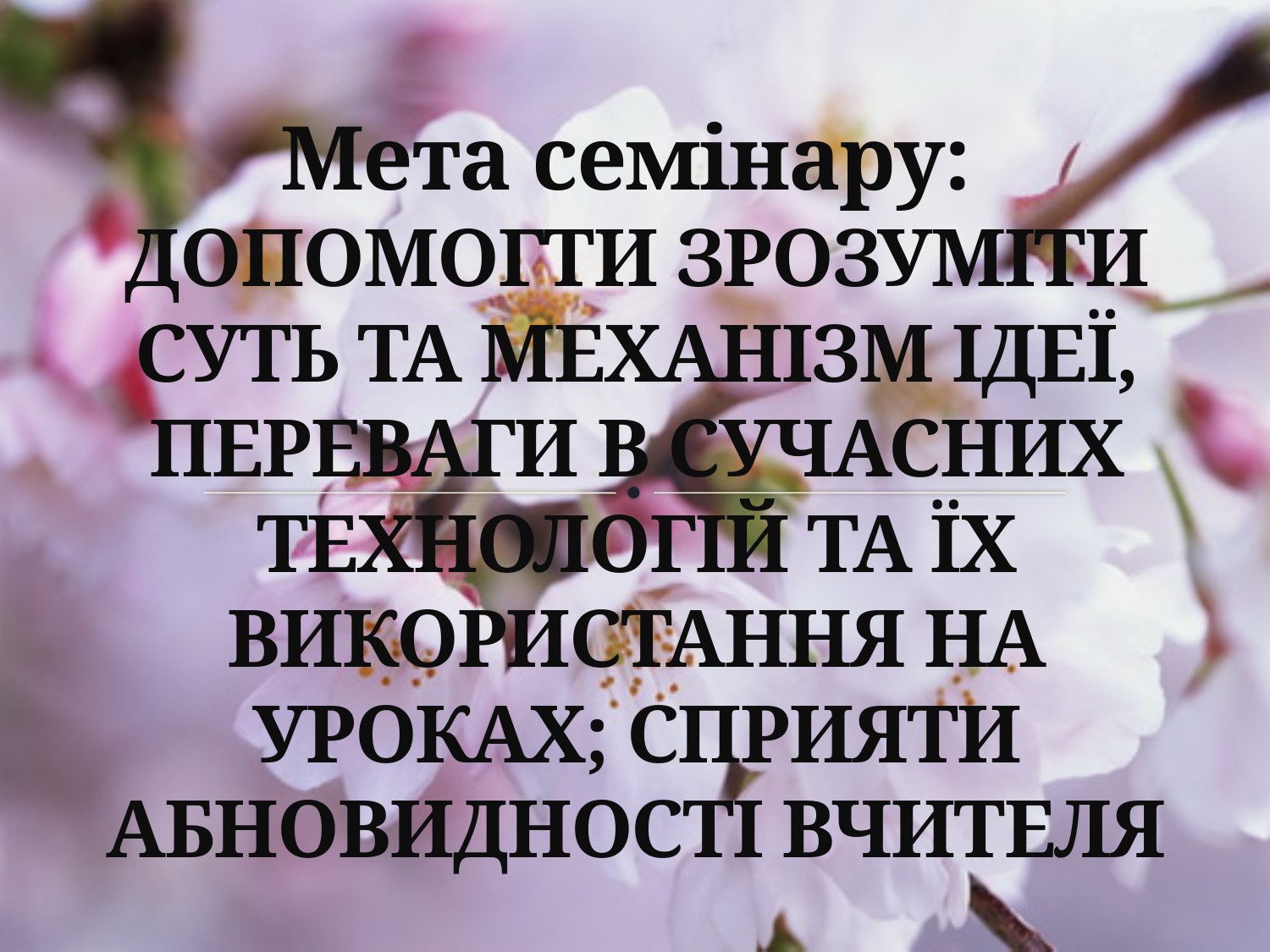

# Мета семінару: ДОПОМОГТИ ЗРОЗУМІТИ СУТЬ ТА МЕХАНІЗМ ІДЕЇ, ПЕРЕВАГИ В СУЧАСНИХ ТЕХНОЛОГІЙ ТА ЇХ ВИКОРИСТАННЯ НА УРОКАХ; СПРИЯТИ АБНОВИДНОСТІ ВЧИТЕЛЯ